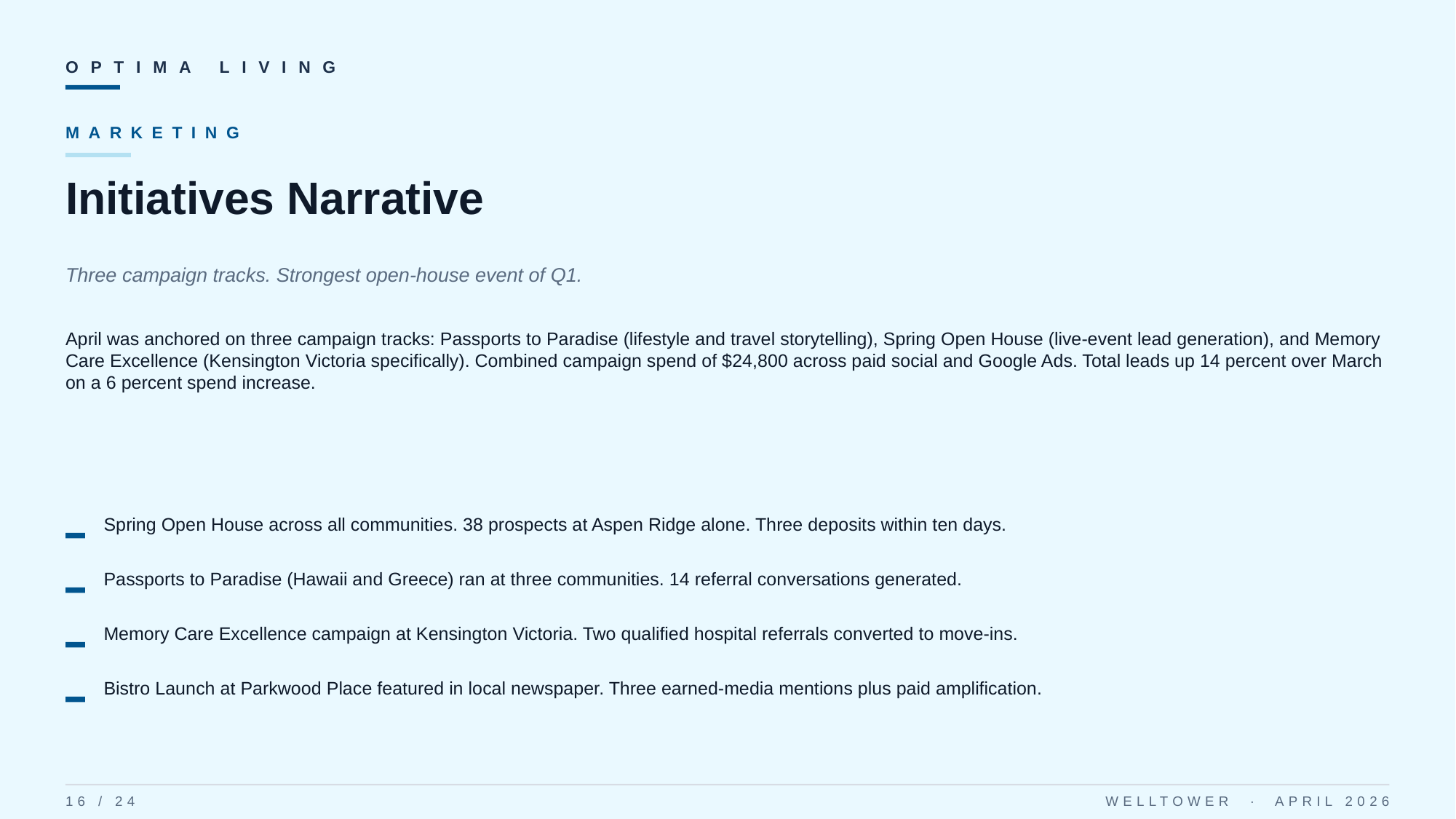

OPTIMA LIVING

MARKETING

Initiatives Narrative
Three campaign tracks. Strongest open-house event of Q1.
April was anchored on three campaign tracks: Passports to Paradise (lifestyle and travel storytelling), Spring Open House (live-event lead generation), and Memory Care Excellence (Kensington Victoria specifically). Combined campaign spend of $24,800 across paid social and Google Ads. Total leads up 14 percent over March on a 6 percent spend increase.
Spring Open House across all communities. 38 prospects at Aspen Ridge alone. Three deposits within ten days.

Passports to Paradise (Hawaii and Greece) ran at three communities. 14 referral conversations generated.

Memory Care Excellence campaign at Kensington Victoria. Two qualified hospital referrals converted to move-ins.

Bistro Launch at Parkwood Place featured in local newspaper. Three earned-media mentions plus paid amplification.

16 / 24
WELLTOWER  ·  APRIL 2026